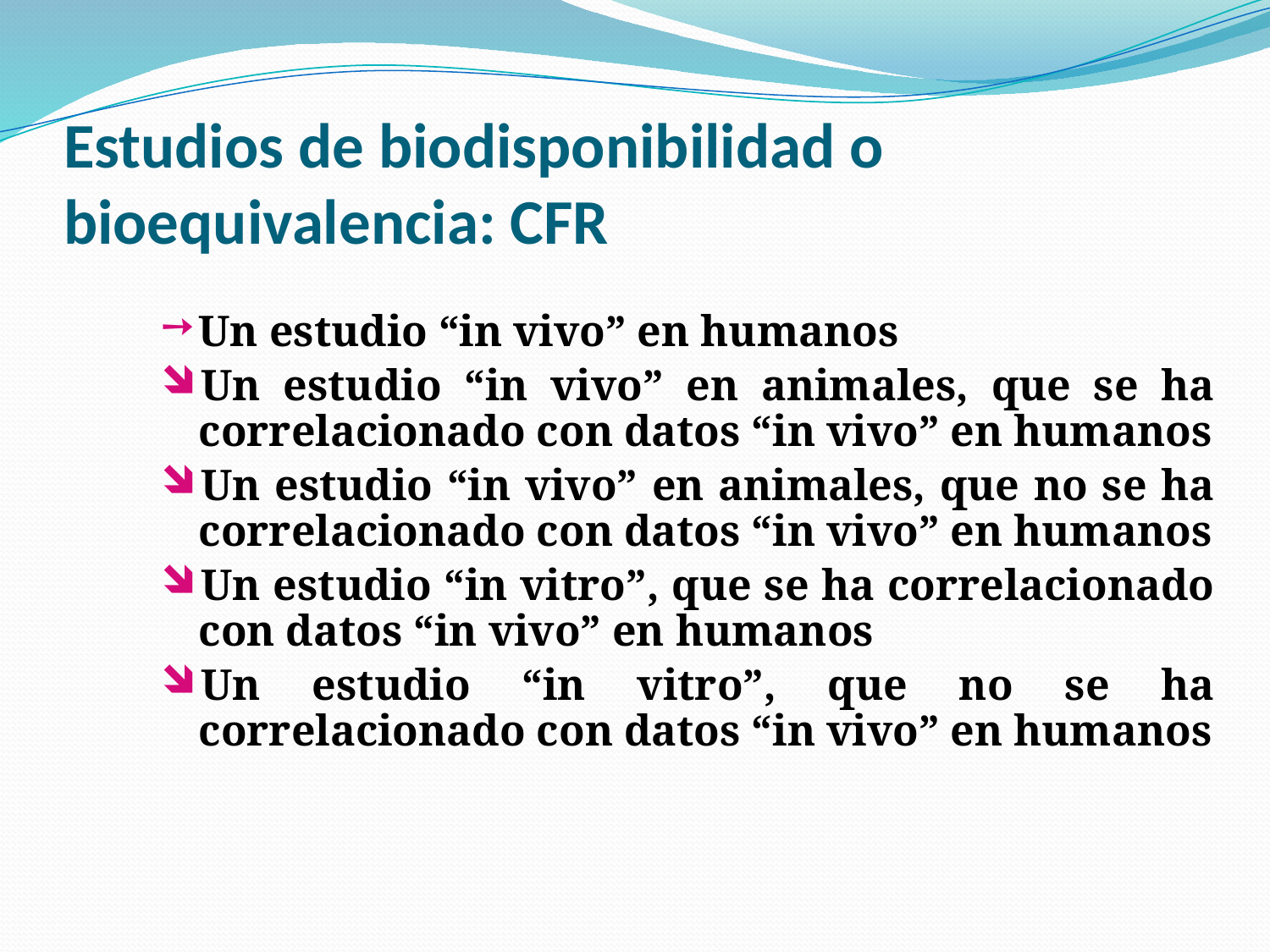

# Estudios de biodisponibilidad o bioequivalencia: CFR

Un estudio “in vivo” en humanos
Un estudio “in vivo” en animales, que se ha correlacionado con datos “in vivo” en humanos
Un estudio “in vivo” en animales, que no se ha correlacionado con datos “in vivo” en humanos
Un estudio “in vitro”, que se ha correlacionado con datos “in vivo” en humanos
Un estudio “in vitro”, que no se ha correlacionado con datos “in vivo” en humanos